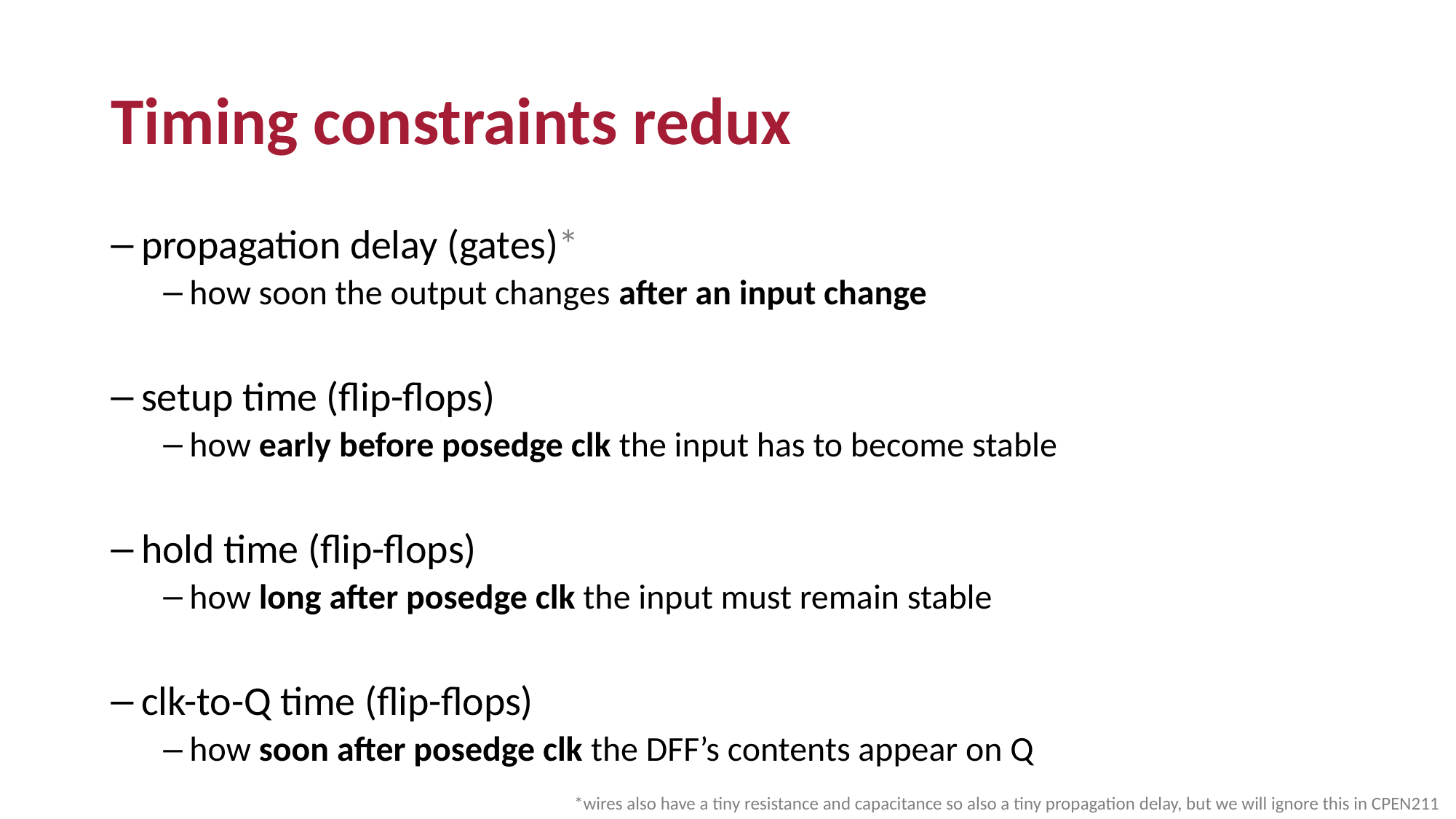

# Timing constraints redux
propagation delay (gates)*
how soon the output changes after an input change

setup time (flip-flops)
how early before posedge clk the input has to become stable

hold time (flip-flops)
how long after posedge clk the input must remain stable

clk-to-Q time (flip-flops)
how soon after posedge clk the DFF’s contents appear on Q

*wires also have a tiny resistance and capacitance so also a tiny propagation delay, but we will ignore this in CPEN211